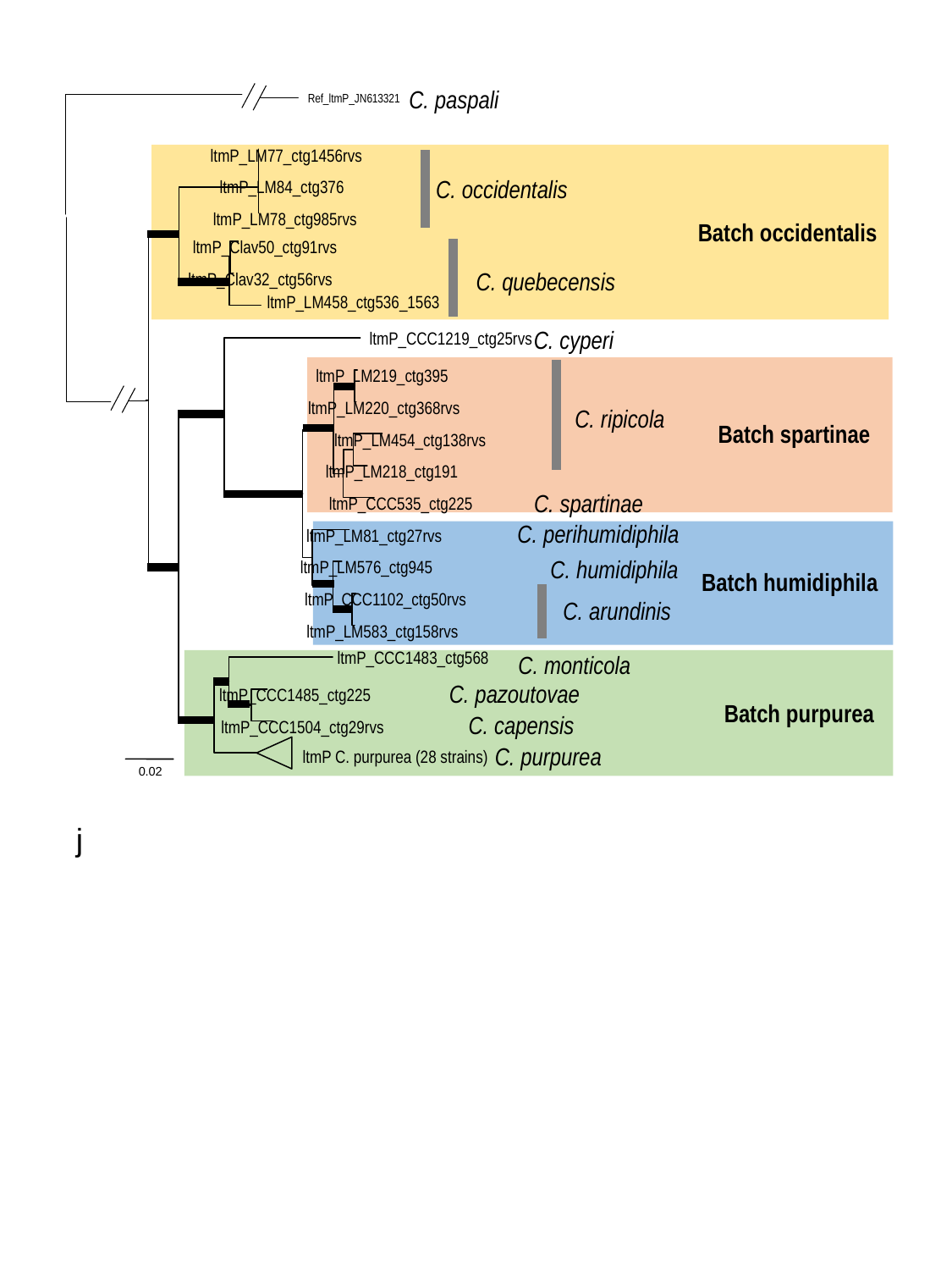

C. paspali
Ref_ltmP_JN613321

ltmP_LM77_ctg1456rvs

ltmP_LM84_ctg376

ltmP_LM78_ctg985rvs

C. occidentalis

ltmP_Clav50_ctg91rvs

ltmP_Clav32_ctg56rvs

ltmP_LM458_ctg536_1563

C. quebecensis
C. cyperi
ltmP_CCC1219_ctg25rvs

C. ripicola
ltmP_LM219_ctg395

ltmP_LM220_ctg368rvs

ltmP_LM454_ctg138rvs

ltmP_LM218_ctg191

C. spartinae
ltmP_CCC535_ctg225

C. perihumidiphila
ltmP_LM81_ctg27rvs

C. humidiphila
ltmP_LM576_ctg945

C. arundinis
ltmP_CCC1102_ctg50rvs

ltmP_LM583_ctg158rvs
ltmP_CCC1483_ctg568
C. monticola

C. pazoutovae

ltmP_CCC1485_ctg225

C. capensis
ltmP_CCC1504_ctg29rvs

C. purpurea
ltmP C. purpurea (28 strains)

0.02

Batch occidentalis

Batch spartinae

Batch humidiphila

Batch purpurea

j